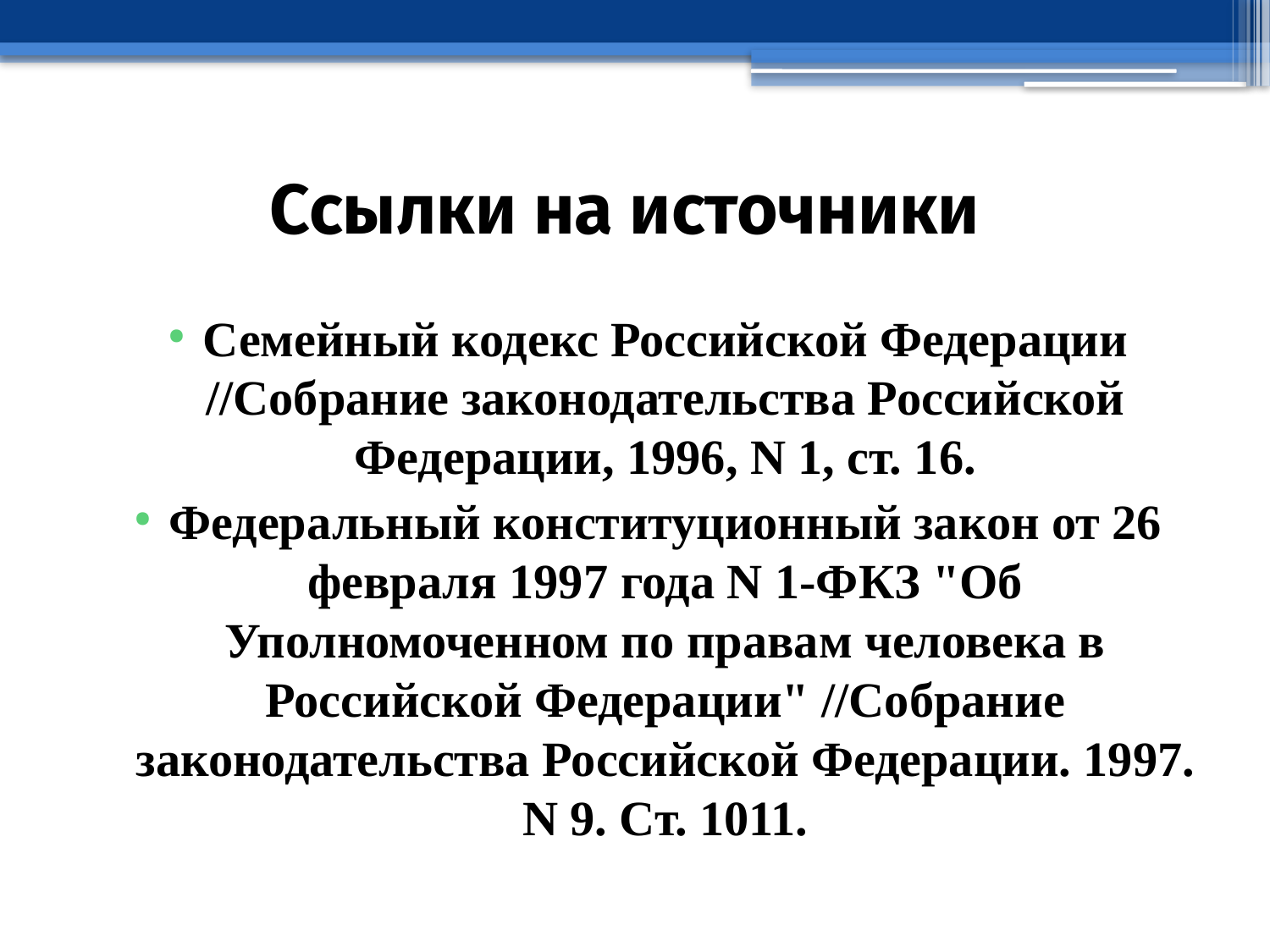

# Ссылки на источники

Семейный кодекс Российской Федерации //Собрание законодательства Российской Федерации, 1996, N 1, ст. 16.
Федеральный конституционный закон от 26 февраля 1997 года N 1-ФКЗ "Об Уполномоченном по правам человека в Российской Федерации" //Собрание законодательства Российской Федерации. 1997. N 9. Ст. 1011.